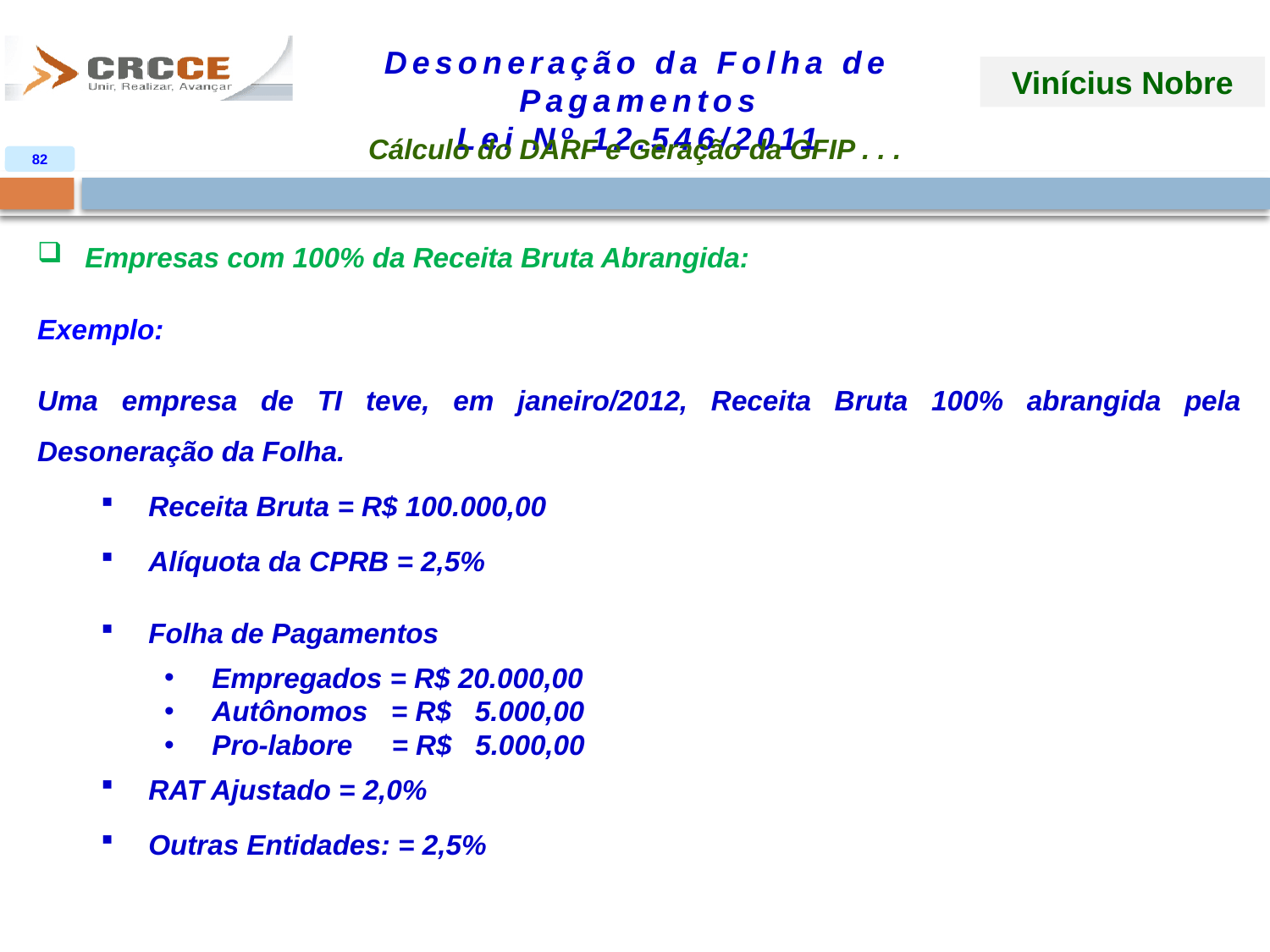

Cálculo do DARF e Geração da GFIP . . .
82
Empresas com 100% da Receita Bruta Abrangida:
Exemplo:
Uma empresa de TI teve, em janeiro/2012, Receita Bruta 100% abrangida pela Desoneração da Folha.
Receita Bruta = R$ 100.000,00
Alíquota da CPRB = 2,5%
Folha de Pagamentos
Empregados = R$ 20.000,00
Autônomos   = R$   5.000,00
Pro-labore     = R$   5.000,00
RAT Ajustado = 2,0%
Outras Entidades: = 2,5%